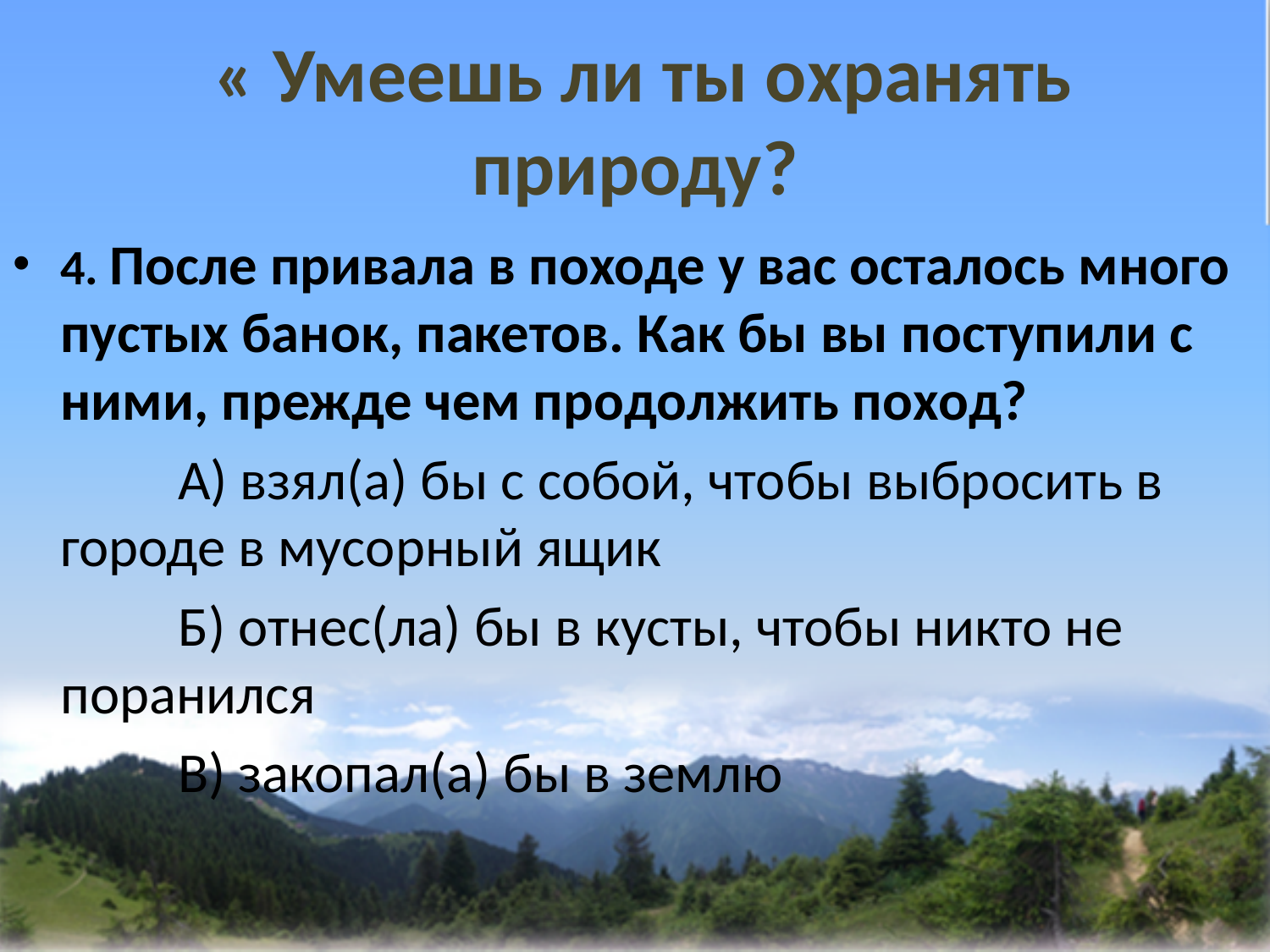

# « Умеешь ли ты охранять природу?
4. После привала в походе у вас осталось много пустых банок, пакетов. Как бы вы поступили с ними, прежде чем продолжить поход?
             А) взял(а) бы с собой, чтобы выбросить в городе в мусорный ящик
             Б) отнес(ла) бы в кусты, чтобы никто не поранился
             В) закопал(а) бы в землю